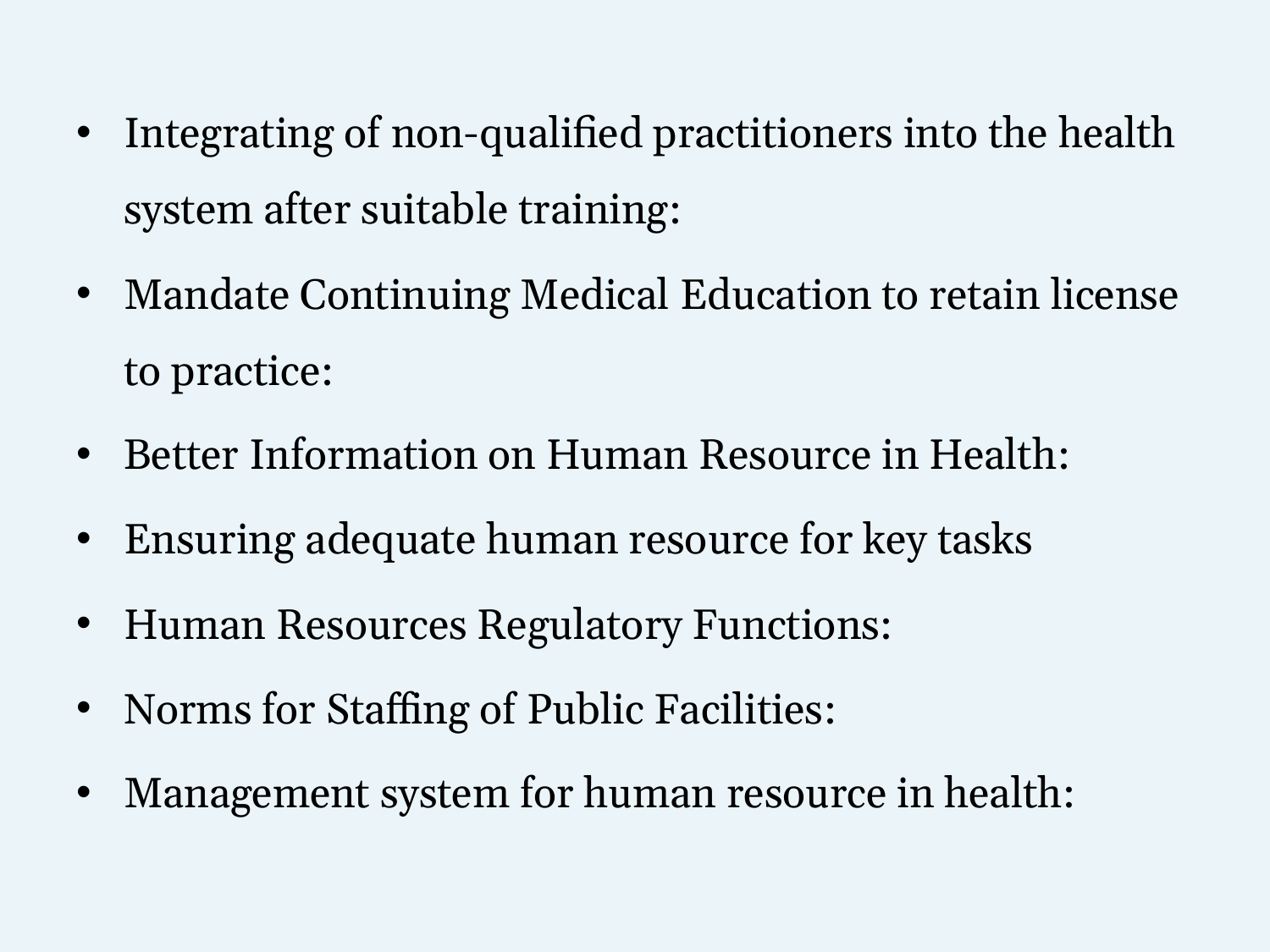

Integrating of non-qualified practitioners into the health system after suitable training:
Mandate Continuing Medical Education to retain license to practice:
Better Information on Human Resource in Health:
Ensuring adequate human resource for key tasks
Human Resources Regulatory Functions:
Norms for Staffing of Public Facilities:
Management system for human resource in health: